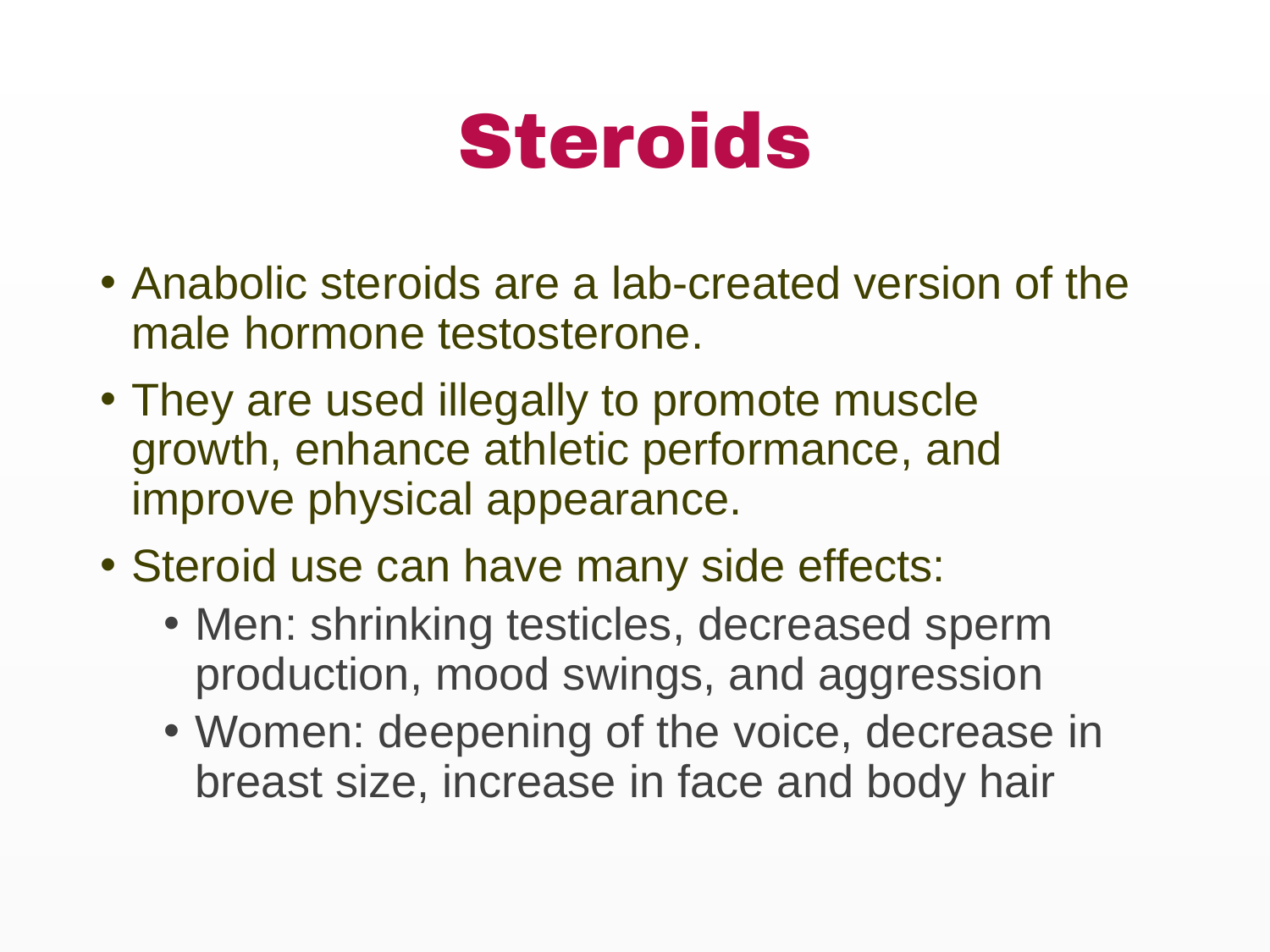

# Steroids
Anabolic steroids are a lab-created version of the male hormone testosterone.
They are used illegally to promote muscle growth, enhance athletic performance, and improve physical appearance.
Steroid use can have many side effects:
Men: shrinking testicles, decreased sperm production, mood swings, and aggression
Women: deepening of the voice, decrease in breast size, increase in face and body hair